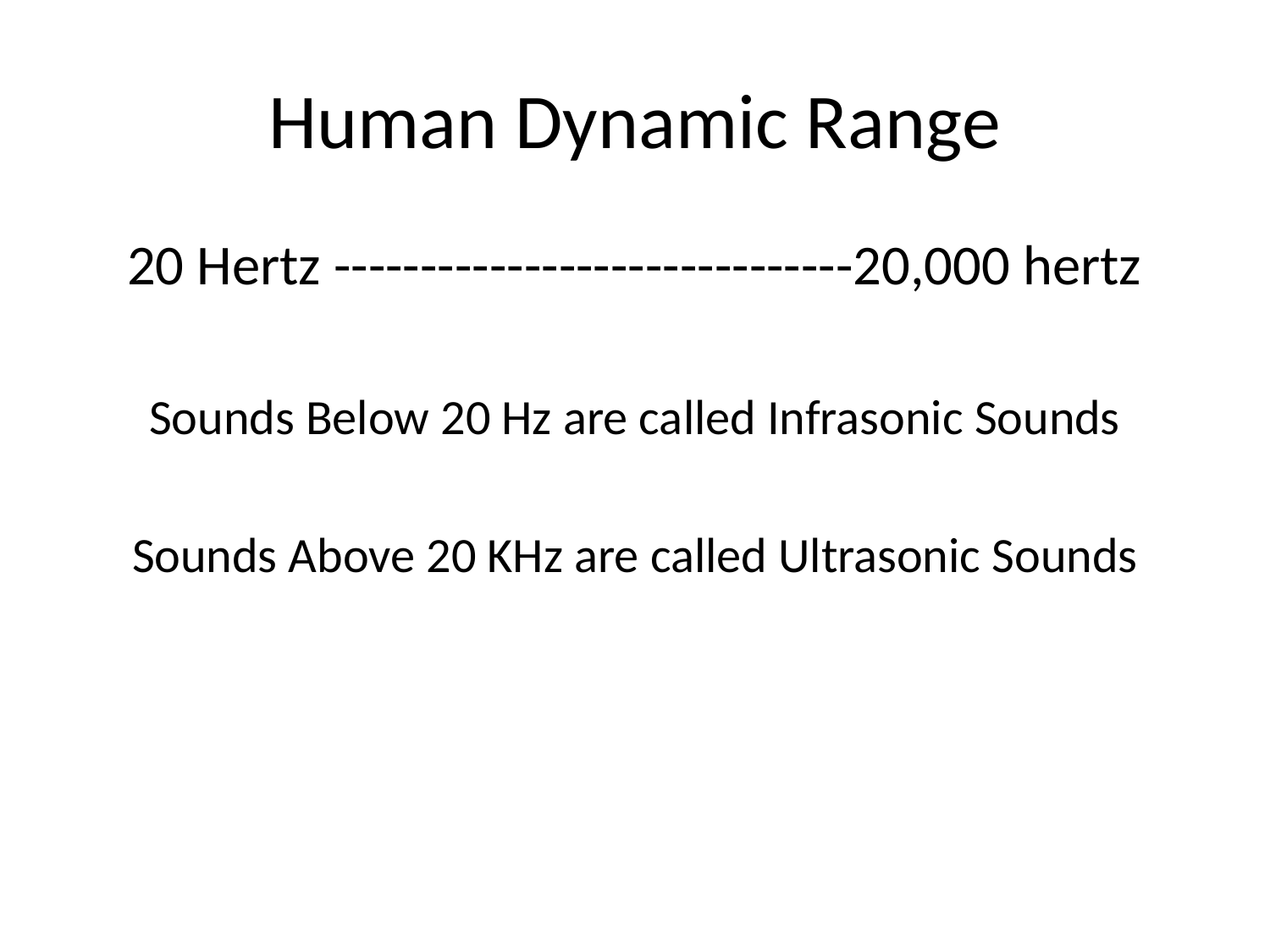

# Human Dynamic Range
20 Hertz ------------------------------20,000 hertz

Sounds Below 20 Hz are called Infrasonic Sounds

Sounds Above 20 KHz are called Ultrasonic Sounds